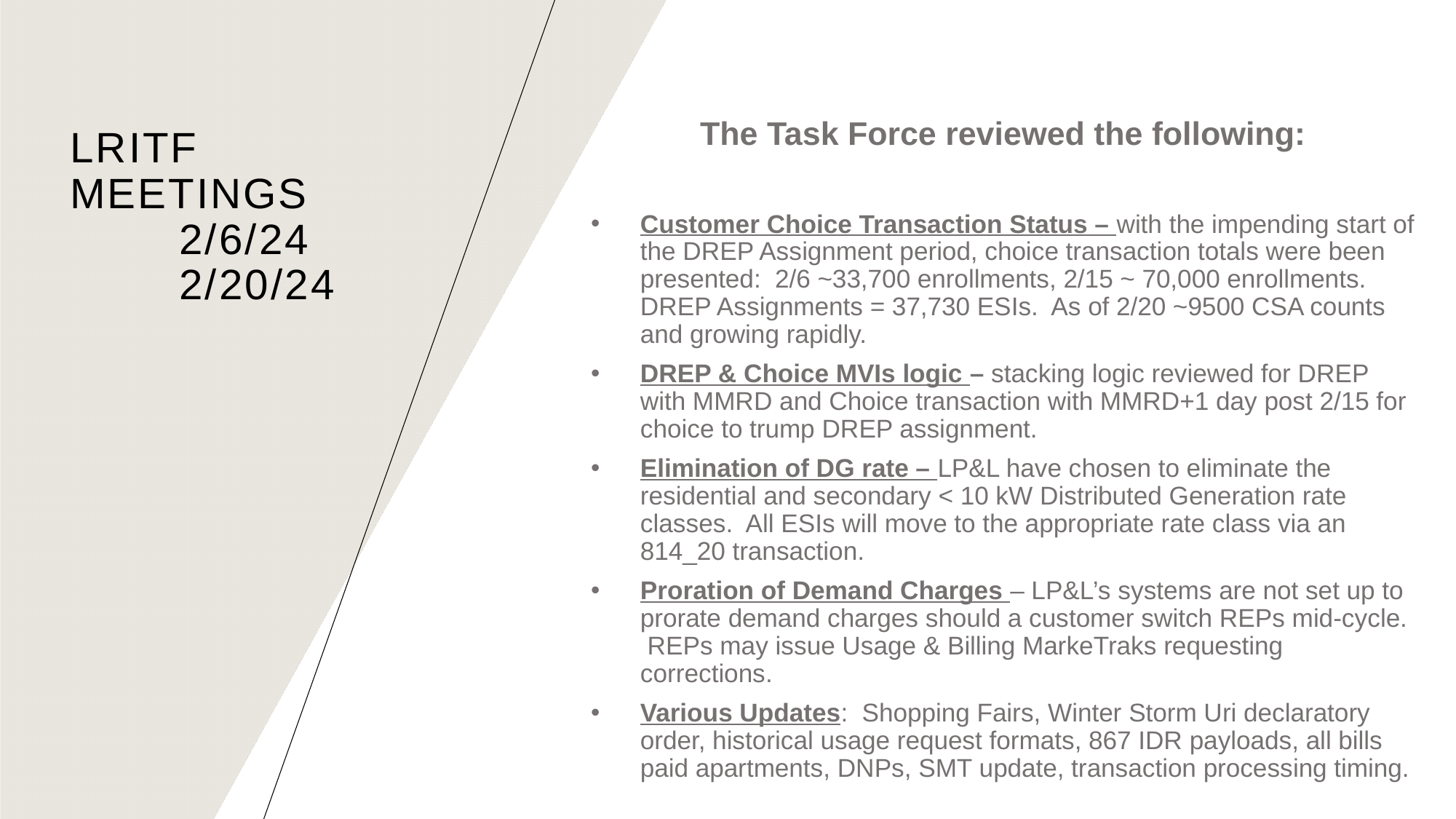

# LRITF meetings 2/6/24 2/20/24
The Task Force reviewed the following:

Customer Choice Transaction Status – with the impending start of the DREP Assignment period, choice transaction totals were been presented:  2/6 ~33,700 enrollments, 2/15 ~ 70,000 enrollments.  DREP Assignments = 37,730 ESIs.  As of 2/20 ~9500 CSA counts and growing rapidly.
DREP & Choice MVIs logic – stacking logic reviewed for DREP with MMRD and Choice transaction with MMRD+1 day post 2/15 for choice to trump DREP assignment.
Elimination of DG rate – LP&L have chosen to eliminate the residential and secondary < 10 kW Distributed Generation rate classes.  All ESIs will move to the appropriate rate class via an 814_20 transaction.
Proration of Demand Charges – LP&L’s systems are not set up to prorate demand charges should a customer switch REPs mid-cycle.  REPs may issue Usage & Billing MarkeTraks requesting corrections.
Various Updates:  Shopping Fairs, Winter Storm Uri declaratory order, historical usage request formats, 867 IDR payloads, all bills paid apartments, DNPs, SMT update, transaction processing timing.